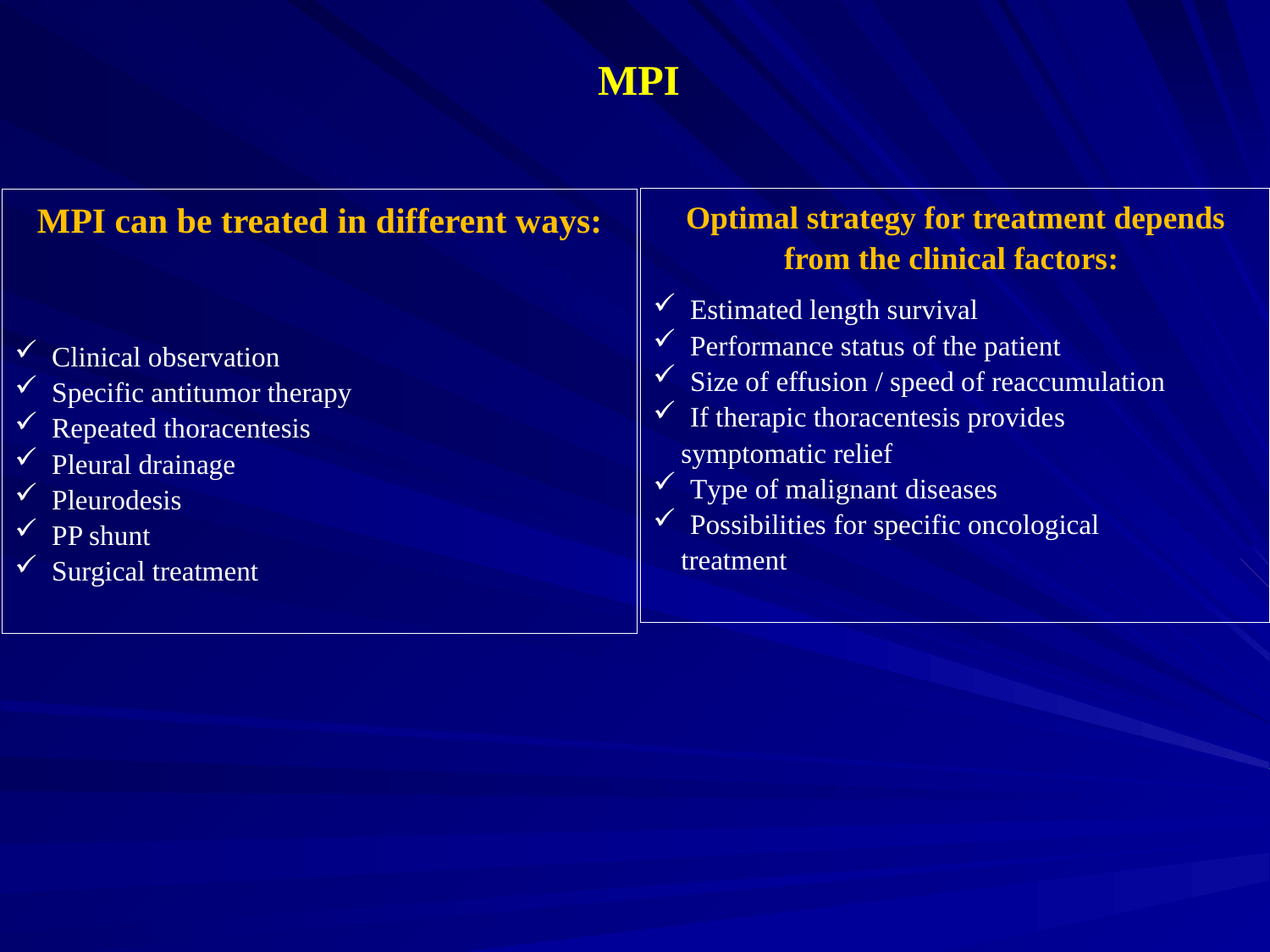

MPI
Optimal strategy for treatment depends from the clinical factors:
 Estimated length survival
 Performance status of the patient
 Size of effusion / speed of reaccumulation
 If therapic thoracentesis provides
    symptomatic relief
 Type of malignant diseases
 Possibilities for specific oncological
    treatment

MPI can be treated in different ways:

 Clinical observation
 Specific antitumor therapy
 Repeated thoracentesis
 Pleural drainage
 Pleurodesis
 PP shunt
 Surgical treatment